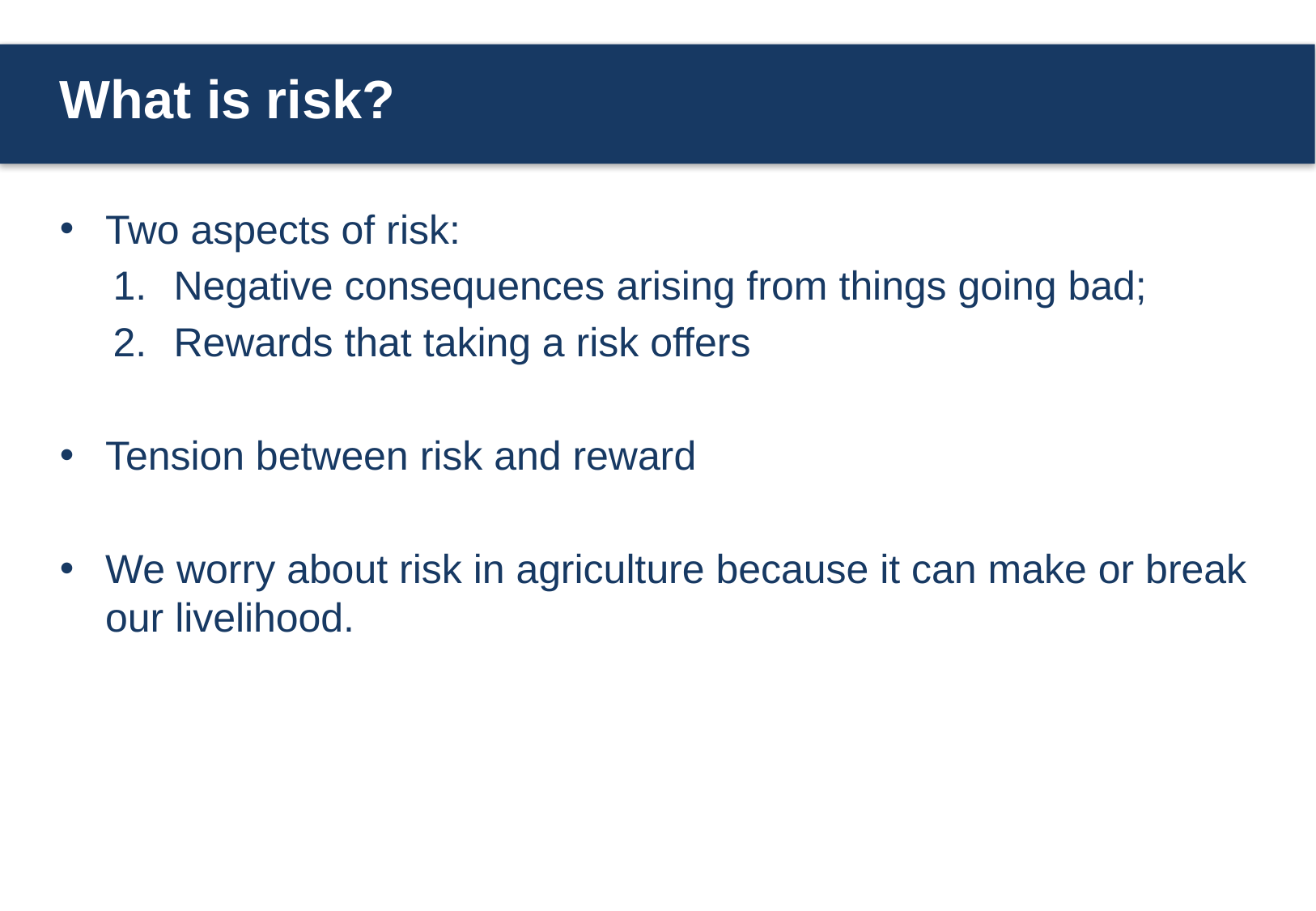

# What is risk?
Two aspects of risk:
Negative consequences arising from things going bad;
Rewards that taking a risk offers

Tension between risk and reward

We worry about risk in agriculture because it can make or break our livelihood.